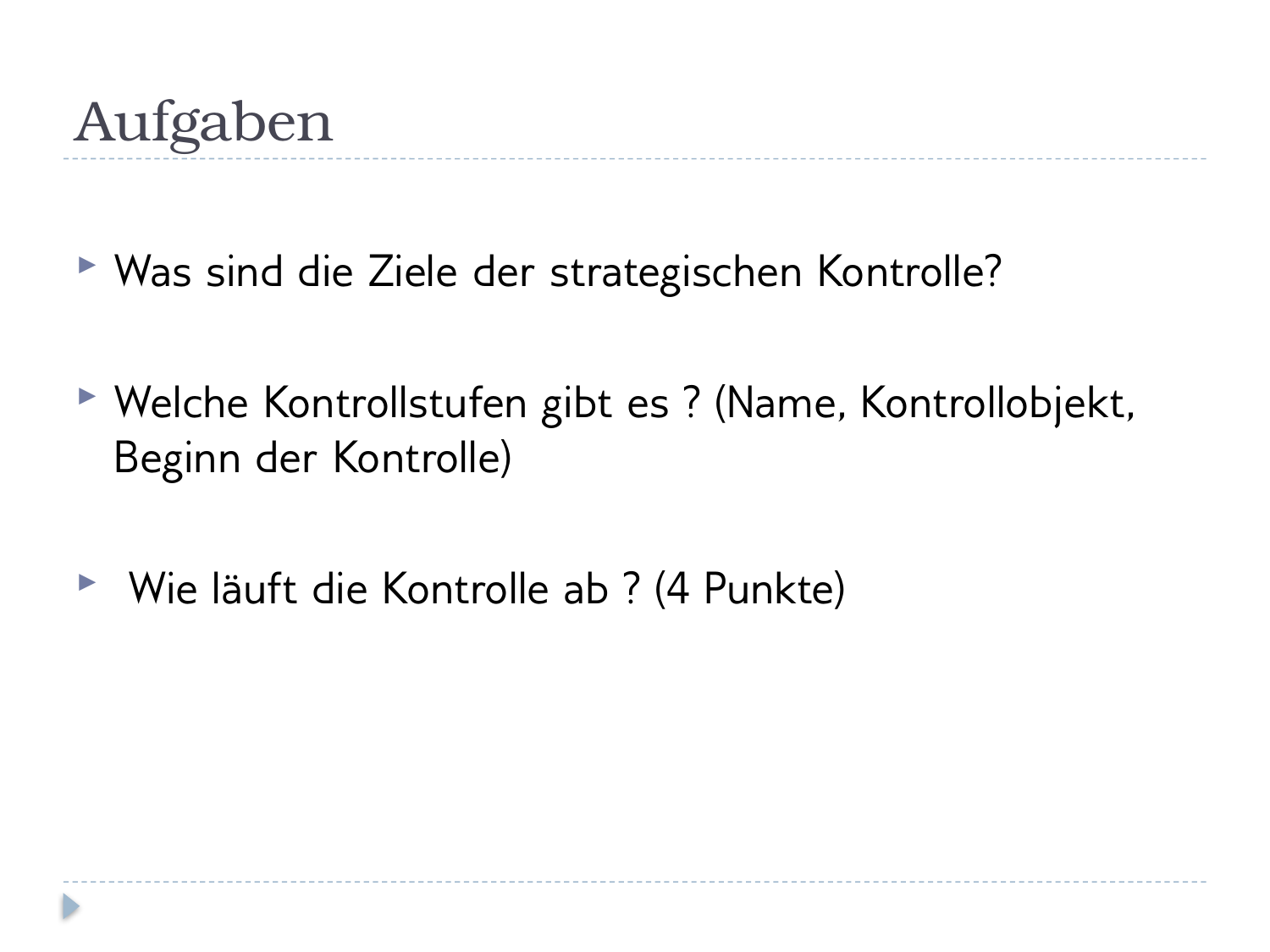

Aufgaben

Was sind die Ziele der strategischen Kontrolle?

Welche Kontrollstufen gibt es ? (Name, Kontrollobjekt, Beginn der Kontrolle)

 Wie läuft die Kontrolle ab ? (4 Punkte)